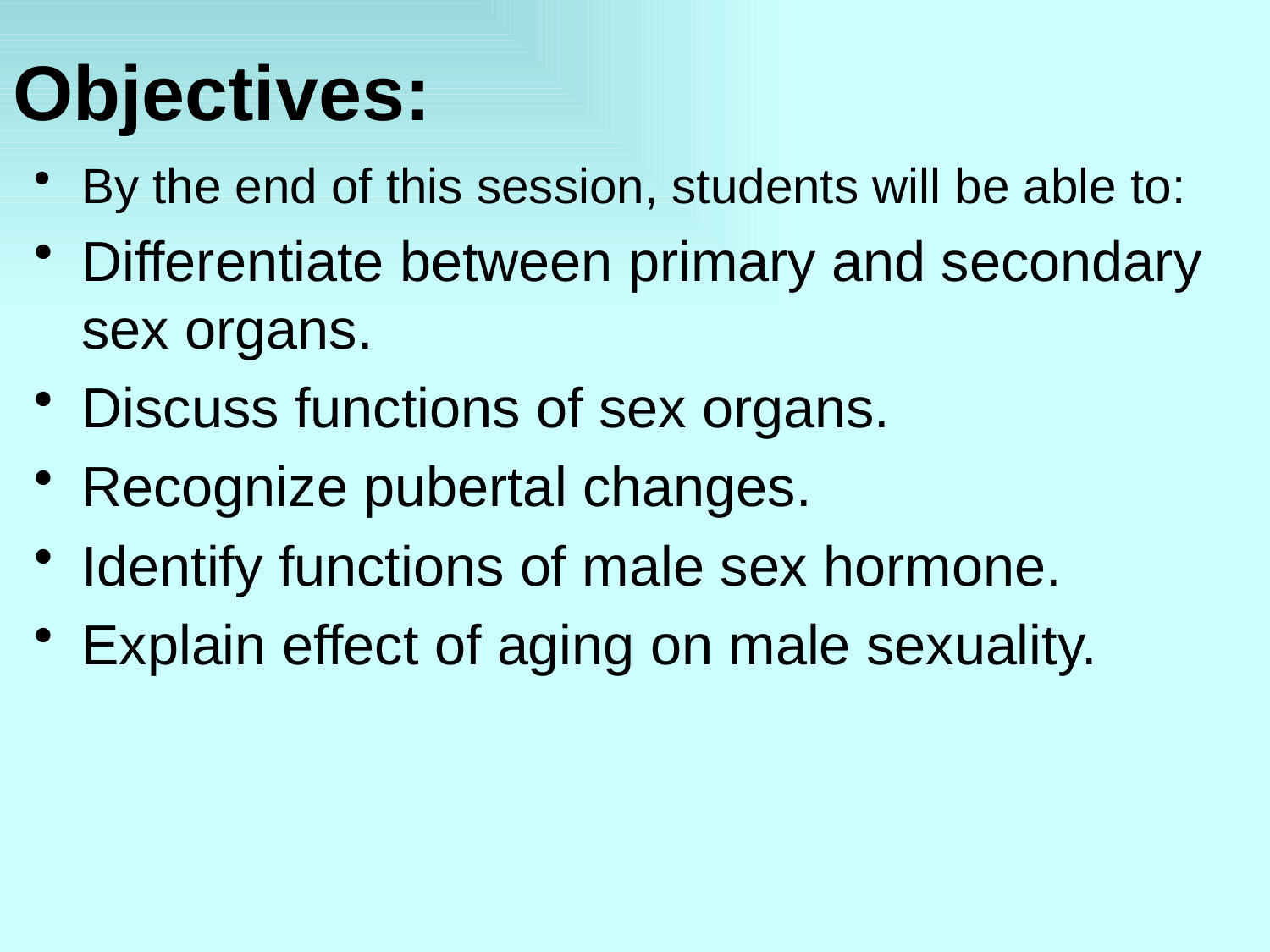

# Objectives:
By the end of this session, students will be able to:
Differentiate between primary and secondary sex organs.
Discuss functions of sex organs.
Recognize pubertal changes.
Identify functions of male sex hormone.
Explain effect of aging on male sexuality.